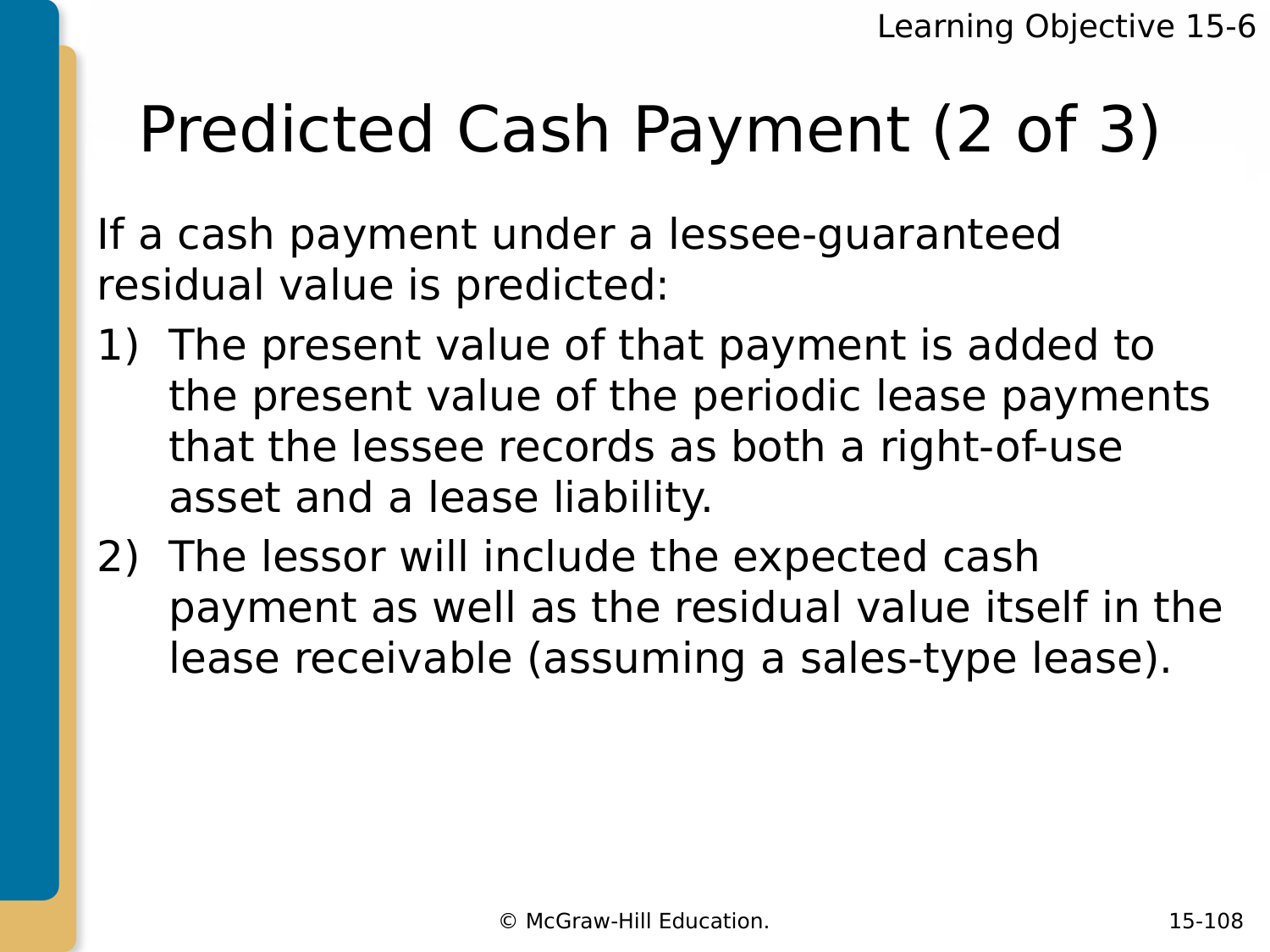

Learning Objective 15-6
# Predicted Cash Payment (2 of 3)
If a cash payment under a lessee-guaranteed residual value is predicted:
The present value of that payment is added to the present value of the periodic lease payments that the lessee records as both a right-of-use asset and a lease liability.
The lessor will include the expected cash payment as well as the residual value itself in the lease receivable (assuming a sales-type lease).